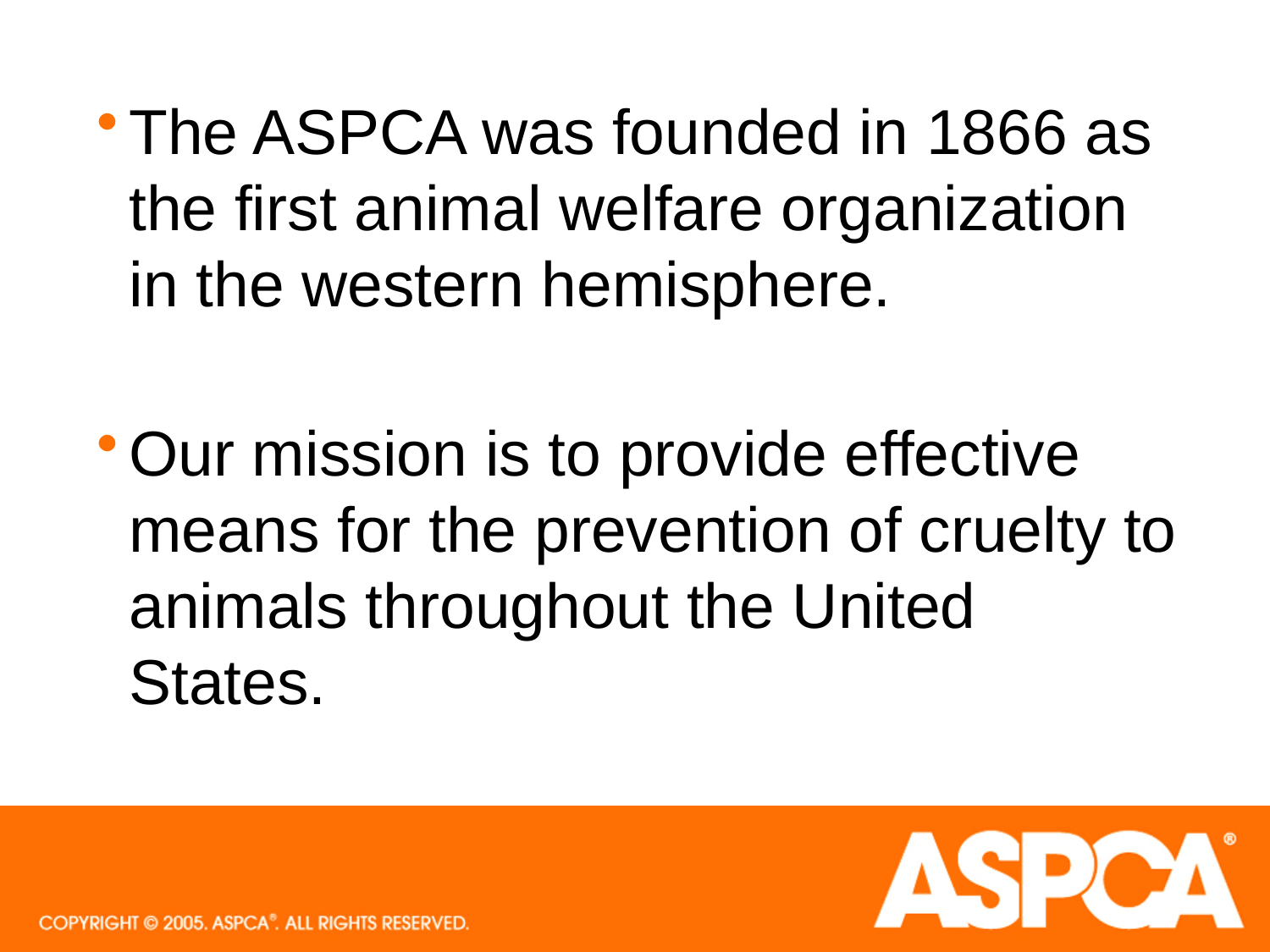

The ASPCA was founded in 1866 as the first animal welfare organization in the western hemisphere.

Our mission is to provide effective means for the prevention of cruelty to animals throughout the United States.